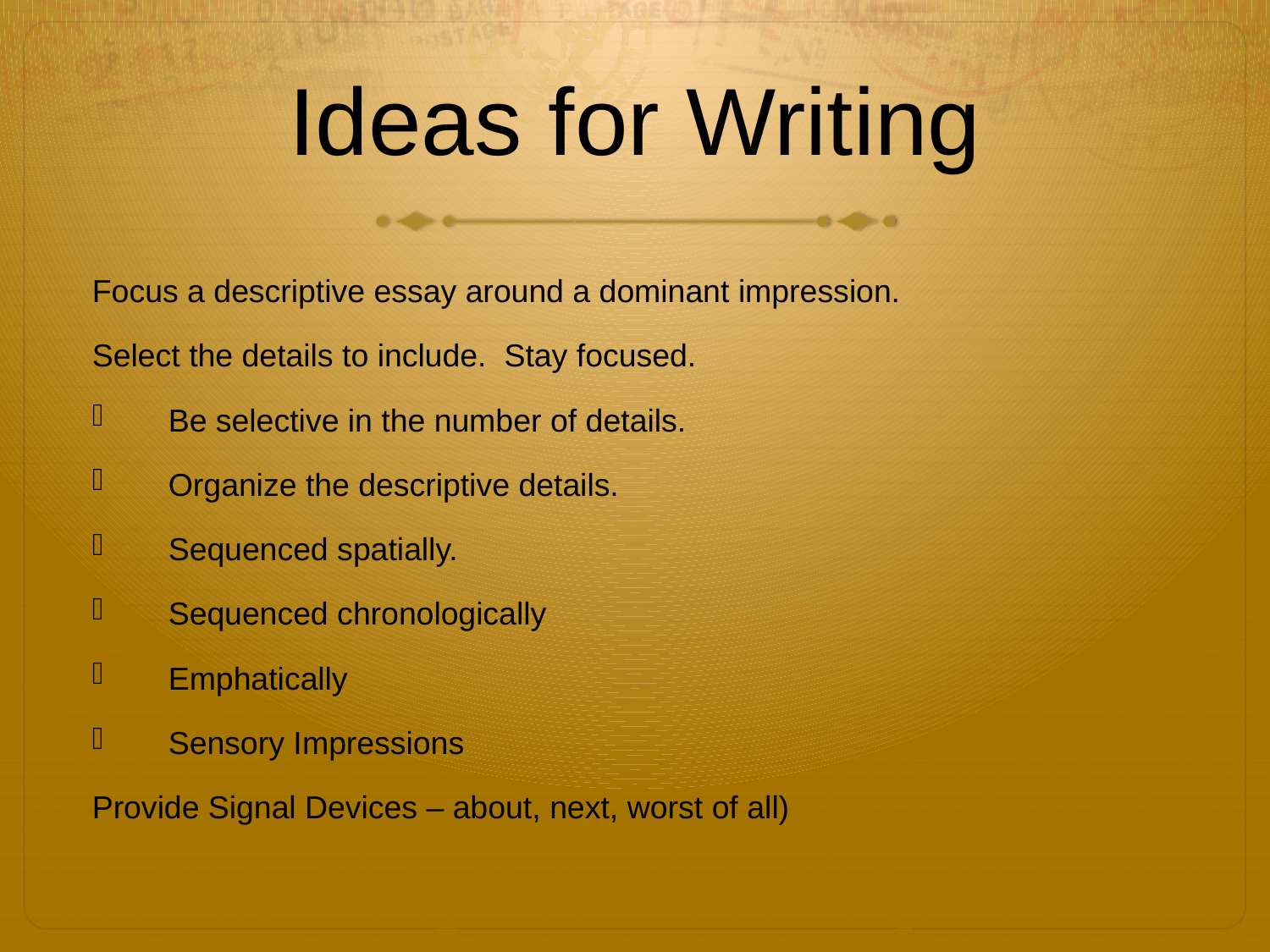

# Ideas for Writing
Focus a descriptive essay around a dominant impression.
Select the details to include.  Stay focused.
Be selective in the number of details.
Organize the descriptive details.
Sequenced spatially.
Sequenced chronologically
Emphatically
Sensory Impressions
Provide Signal Devices – about, next, worst of all)